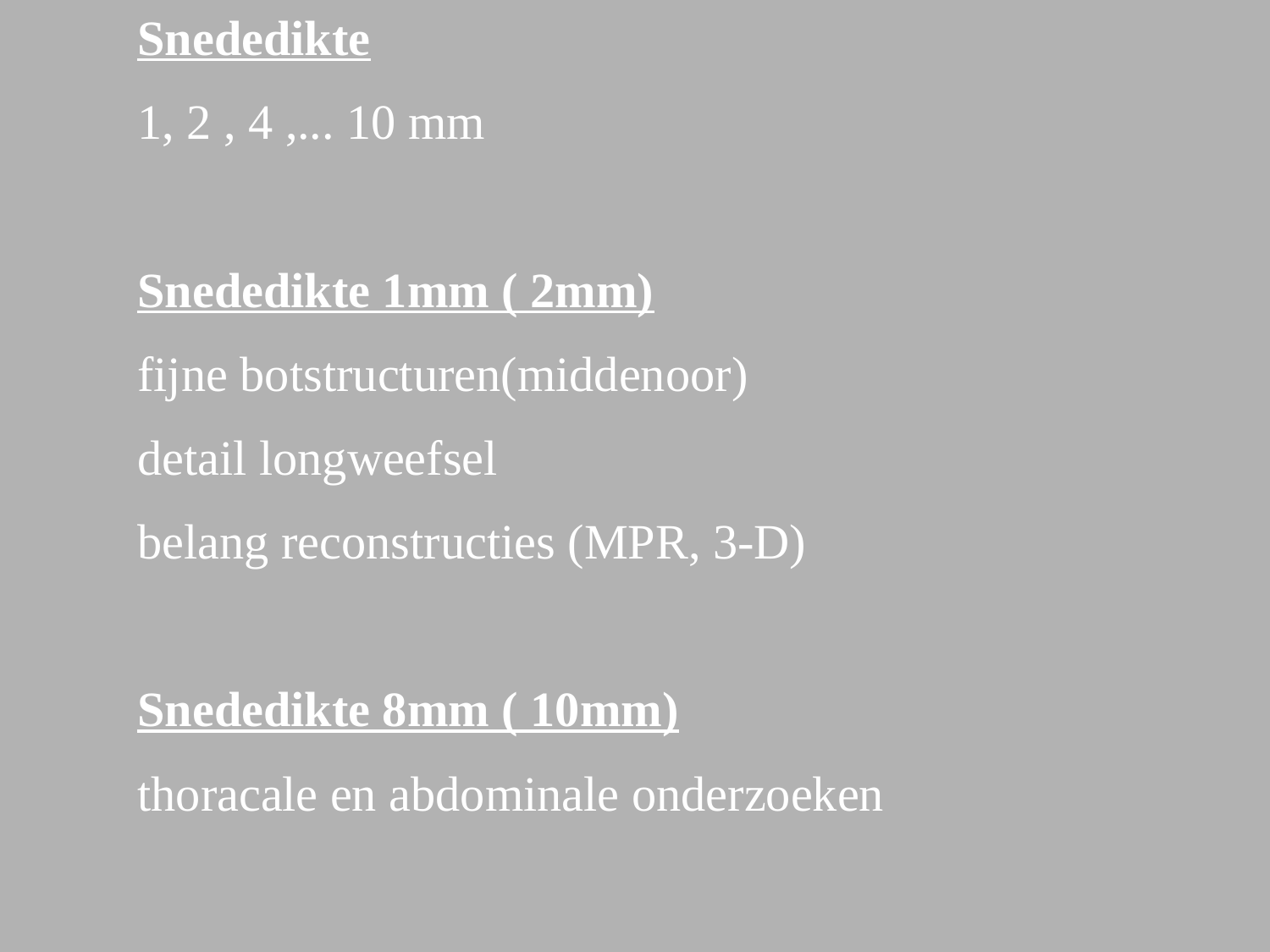

Snededikte
1, 2 , 4 ,... 10 mm

Snededikte 1mm ( 2mm)
fijne botstructuren(middenoor)
detail longweefsel
belang reconstructies (MPR, 3-D)

Snededikte 8mm ( 10mm)
thoracale en abdominale onderzoeken